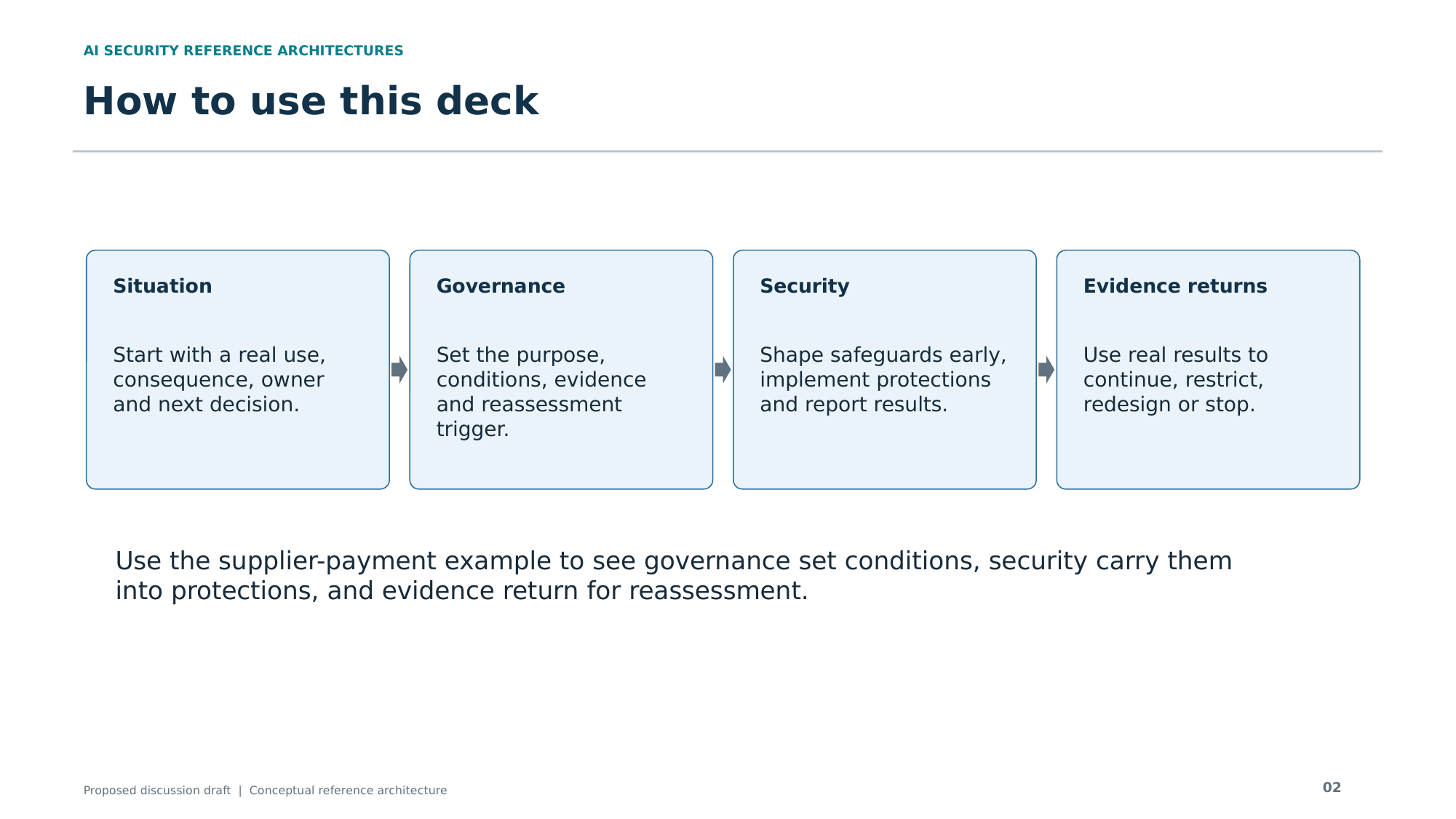

AI SECURITY REFERENCE ARCHITECTURES
How to use this deck

Situation
Governance
Security
Evidence returns
Start with a real use, consequence, owner and next decision.
Set the purpose, conditions, evidence and reassessment trigger.
Shape safeguards early, implement protections and report results.
Use real results to continue, restrict, redesign or stop.

Use the supplier-payment example to see governance set conditions, security carry them into protections, and evidence return for reassessment.
02
Proposed discussion draft  |  Conceptual reference architecture